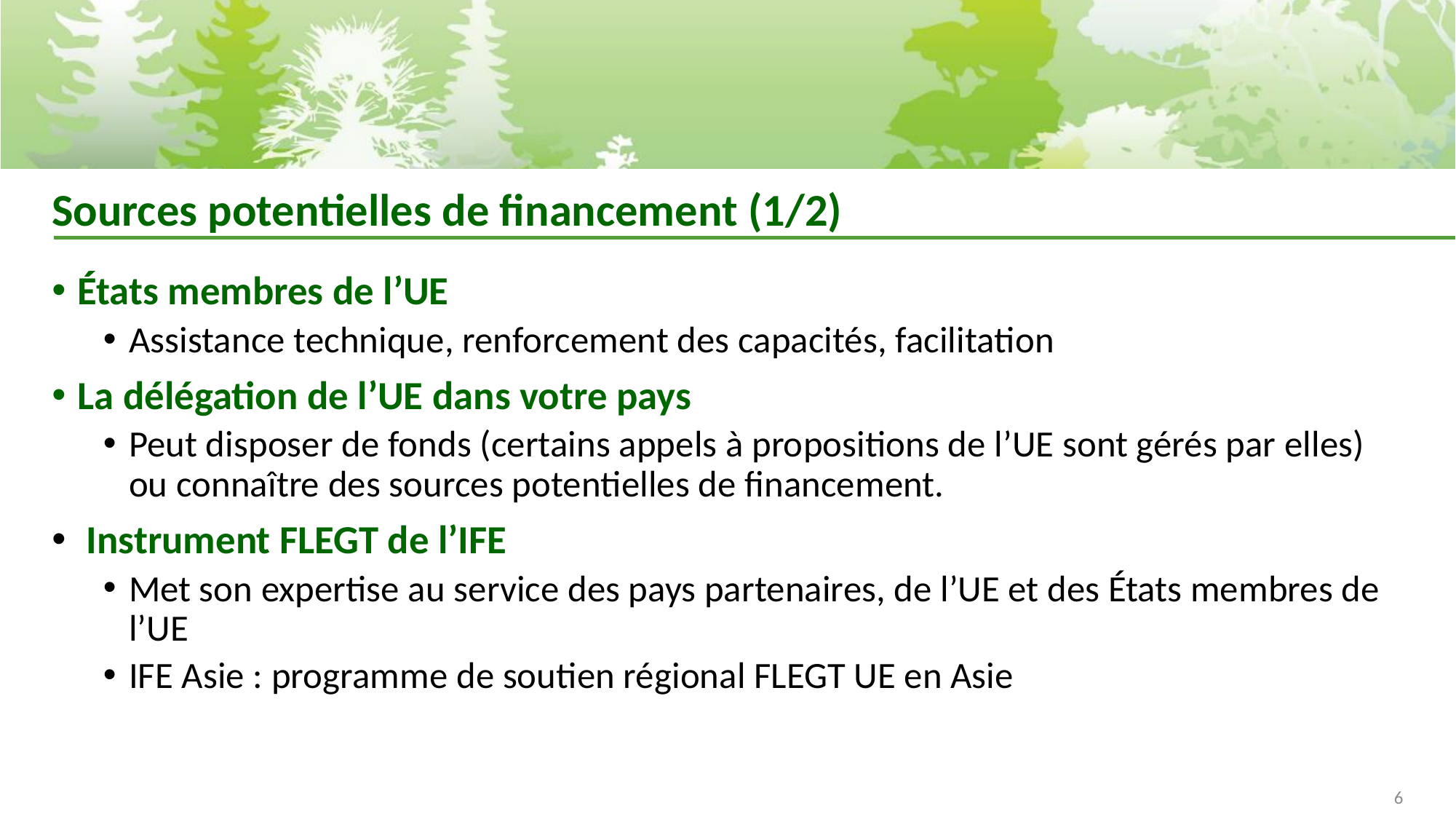

# Sources potentielles de financement (1/2)
États membres de l’UE
Assistance technique, renforcement des capacités, facilitation
La délégation de l’UE dans votre pays
Peut disposer de fonds (certains appels à propositions de l’UE sont gérés par elles) ou connaître des sources potentielles de financement.
 Instrument FLEGT de l’IFE
Met son expertise au service des pays partenaires, de l’UE et des États membres de l’UE
IFE Asie : programme de soutien régional FLEGT UE en Asie
6